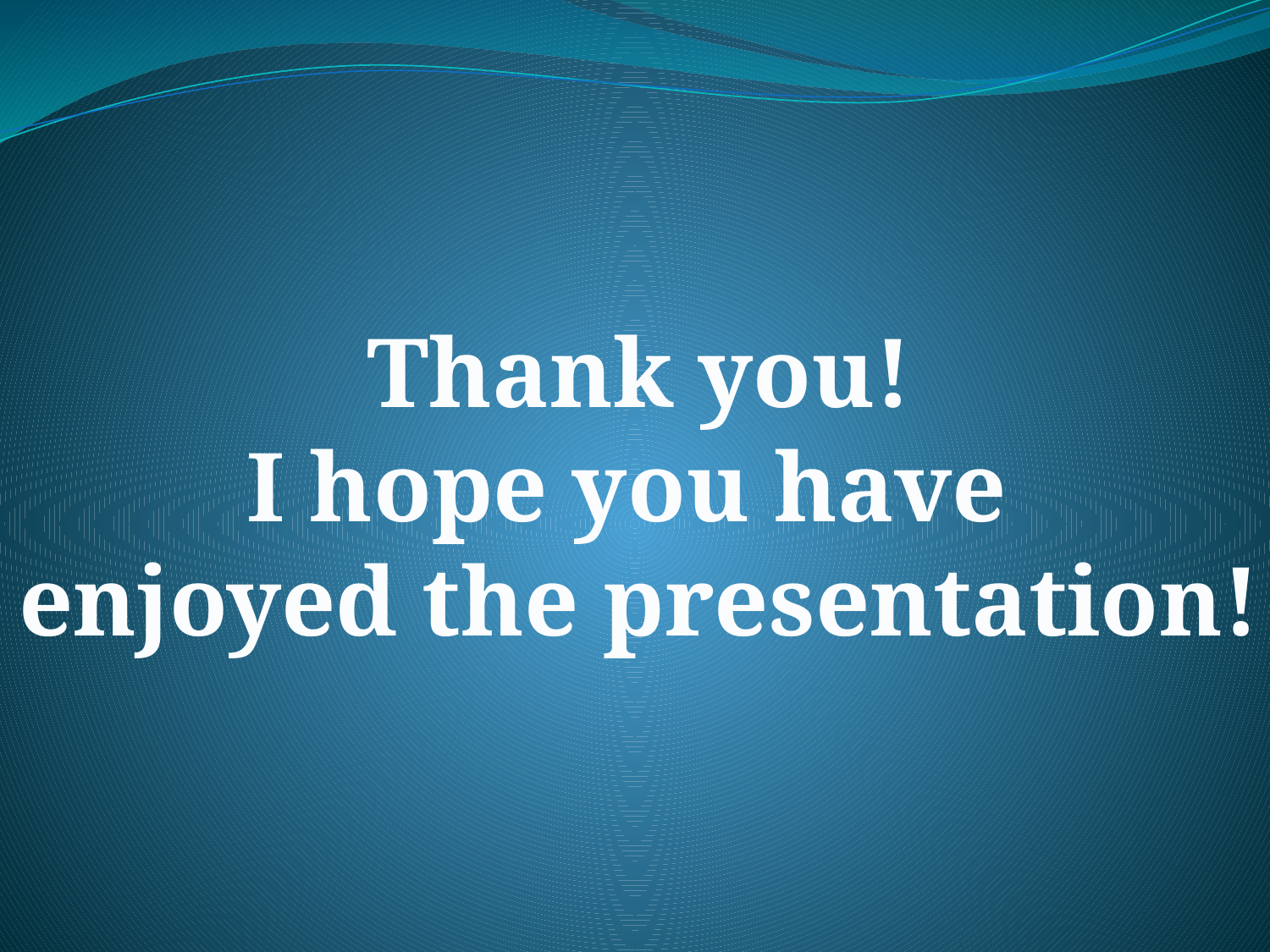

Thank you!
I hope you have
enjoyed the presentation!